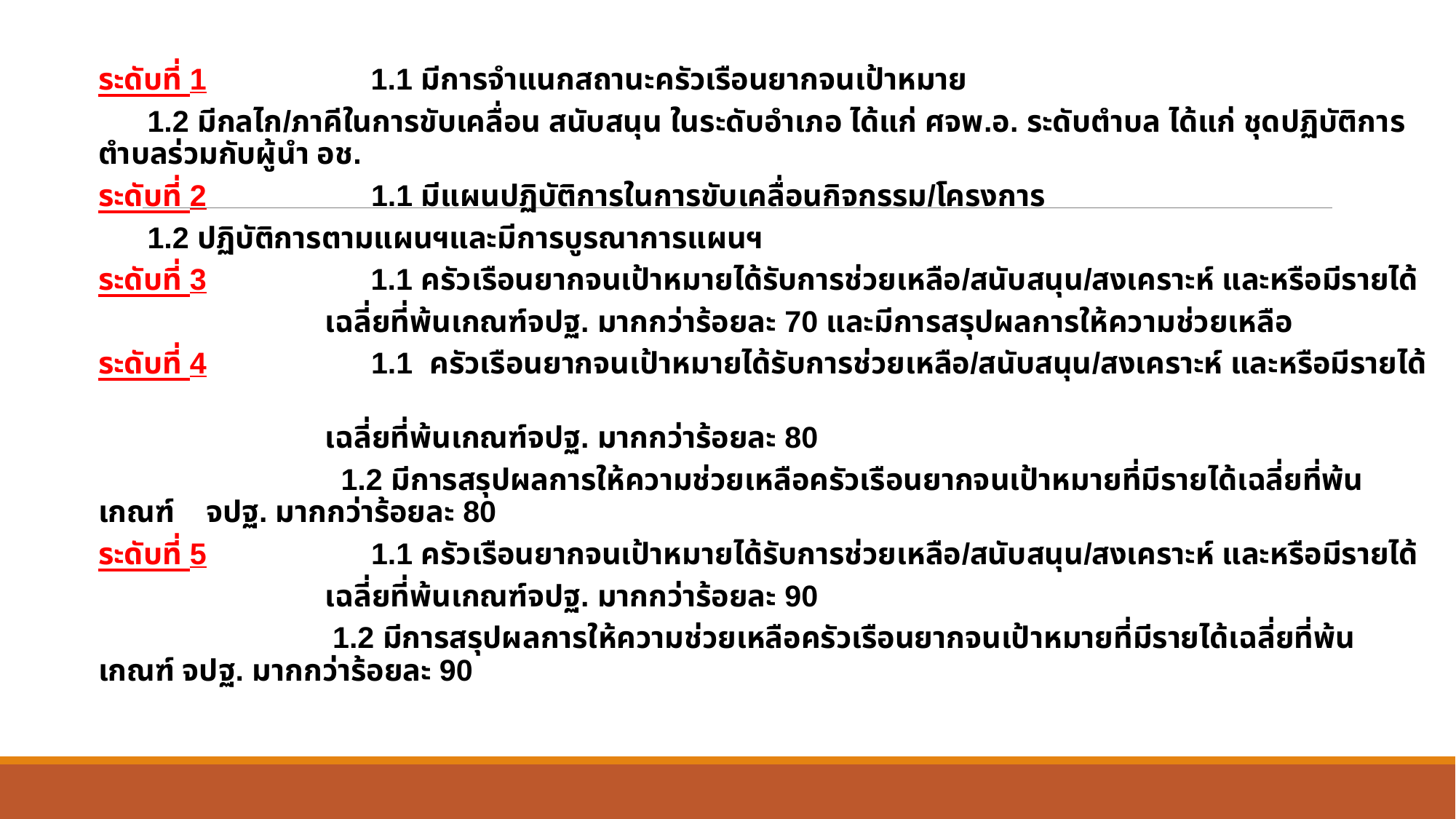

ระดับที่ 1 	               1.1 มีการจำแนกสถานะครัวเรือนยากจนเป้าหมาย
		1.2 มีกลไก/ภาคีในการขับเคลื่อน สนับสนุน ในระดับอำเภอ ได้แก่ ศจพ.อ. ระดับตำบล ได้แก่ ชุดปฏิบัติการตำบลร่วมกับผู้นำ อช.
ระดับที่ 2 	               1.1 มีแผนปฏิบัติการในการขับเคลื่อนกิจกรรม/โครงการ
		1.2 ปฏิบัติการตามแผนฯและมีการบูรณาการแผนฯ
ระดับที่ 3 	               1.1 ครัวเรือนยากจนเป้าหมายได้รับการช่วยเหลือ/สนับสนุน/สงเคราะห์ และหรือมีรายได้
                             เฉลี่ยที่พ้นเกณฑ์จปฐ. มากกว่าร้อยละ 70 และมีการสรุปผลการให้ความช่วยเหลือ
ระดับที่ 4 	               1.1  ครัวเรือนยากจนเป้าหมายได้รับการช่วยเหลือ/สนับสนุน/สงเคราะห์ และหรือมีรายได้
                             เฉลี่ยที่พ้นเกณฑ์จปฐ. มากกว่าร้อยละ 80
                             1.2 มีการสรุปผลการให้ความช่วยเหลือครัวเรือนยากจนเป้าหมายที่มีรายได้เฉลี่ยที่พ้นเกณฑ์    จปฐ. มากกว่าร้อยละ 80
ระดับที่ 5 	               1.1 ครัวเรือนยากจนเป้าหมายได้รับการช่วยเหลือ/สนับสนุน/สงเคราะห์ และหรือมีรายได้
                             เฉลี่ยที่พ้นเกณฑ์จปฐ. มากกว่าร้อยละ 90
                            1.2 มีการสรุปผลการให้ความช่วยเหลือครัวเรือนยากจนเป้าหมายที่มีรายได้เฉลี่ยที่พ้นเกณฑ์ จปฐ. มากกว่าร้อยละ 90